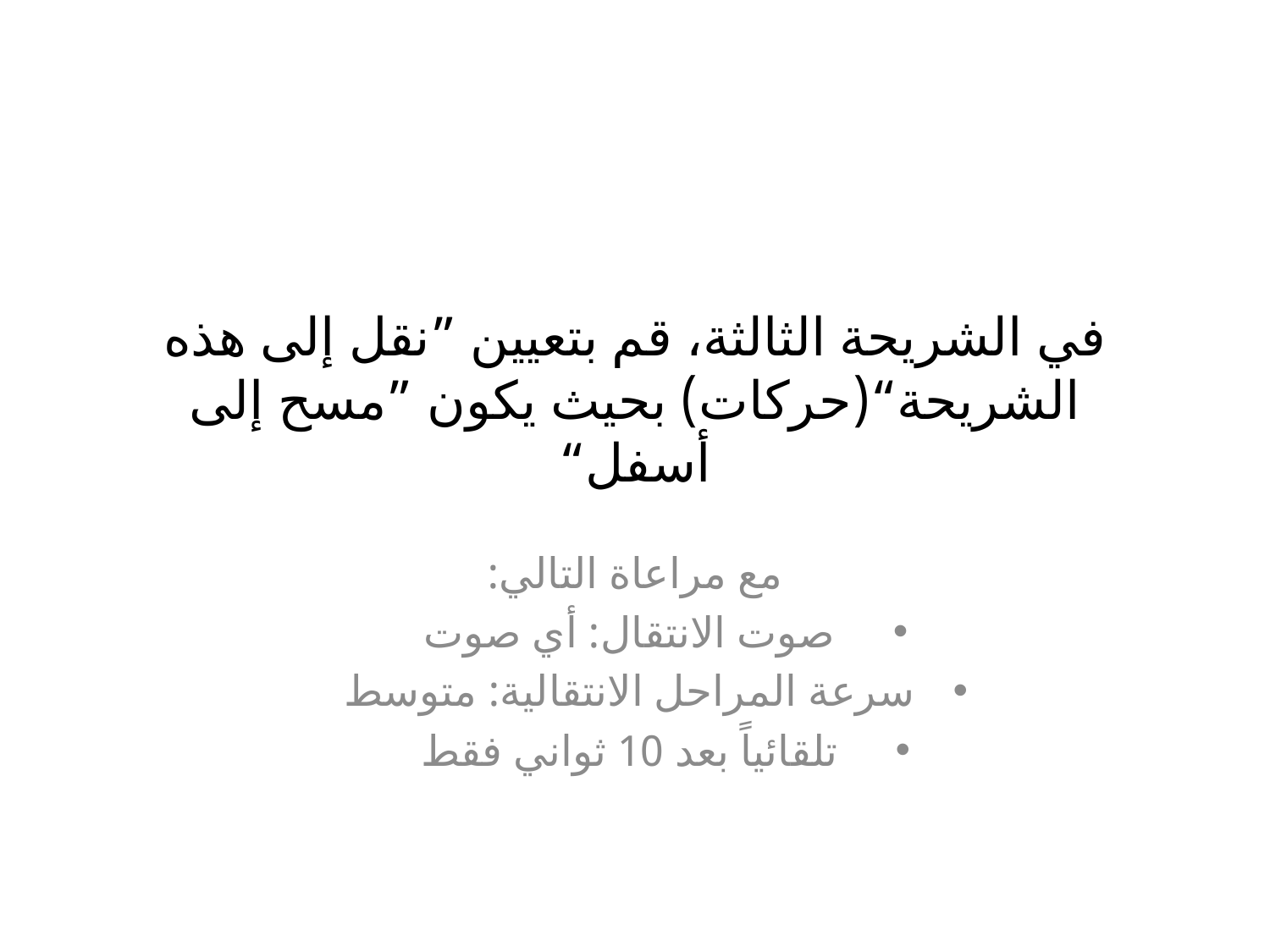

# في الشريحة الثالثة، قم بتعيين ”نقل إلى هذه الشريحة“(حركات) بحيث يكون ”مسح إلى أسفل“
مع مراعاة التالي:
صوت الانتقال: أي صوت
سرعة المراحل الانتقالية: متوسط
تلقائياً بعد 10 ثواني فقط